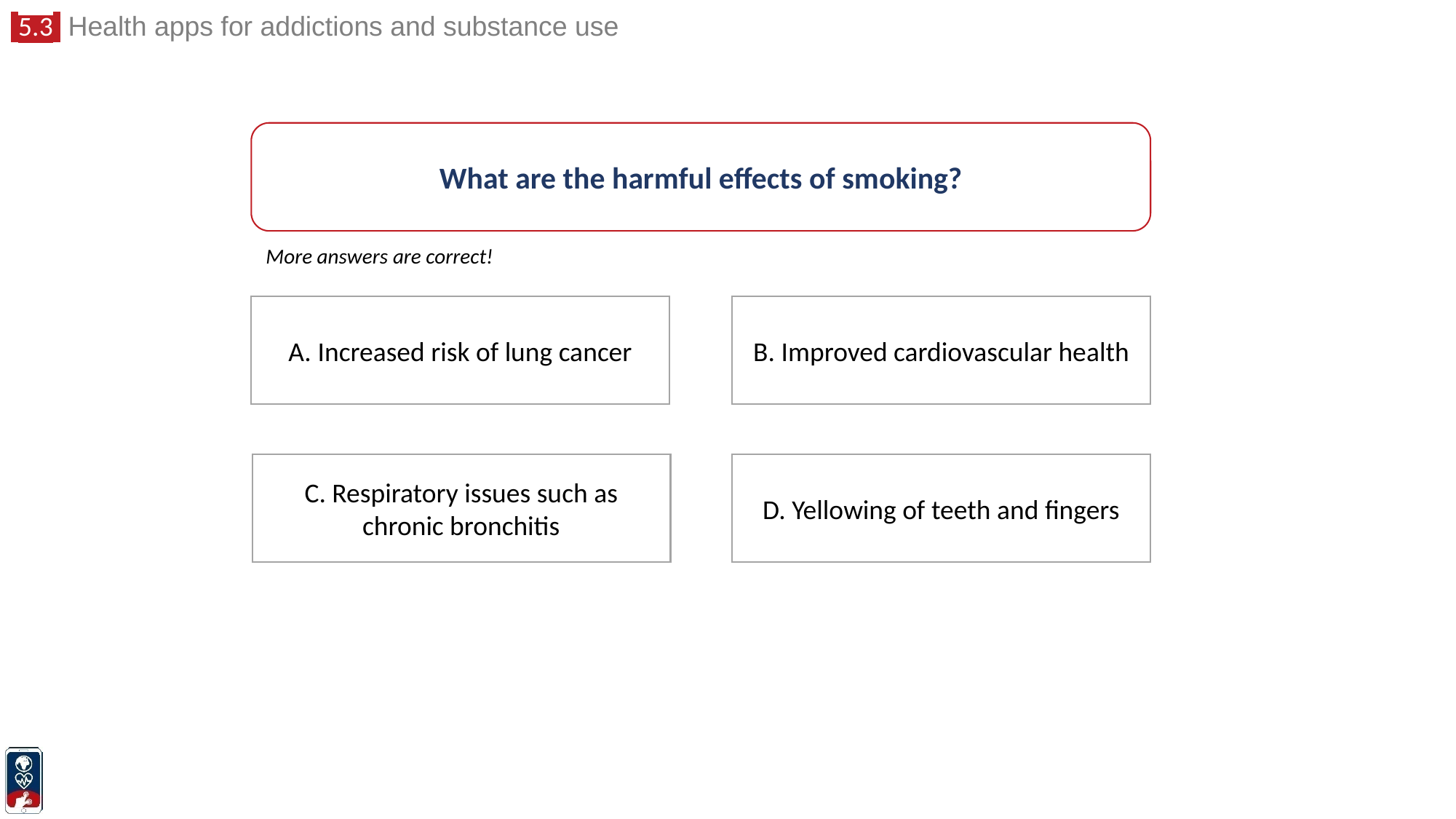

What are the harmful effects of smoking?
More answers are correct!
B. Improved cardiovascular health
A. Increased risk of lung cancer
C. Respiratory issues such as chronic bronchitis
D. Yellowing of teeth and fingers